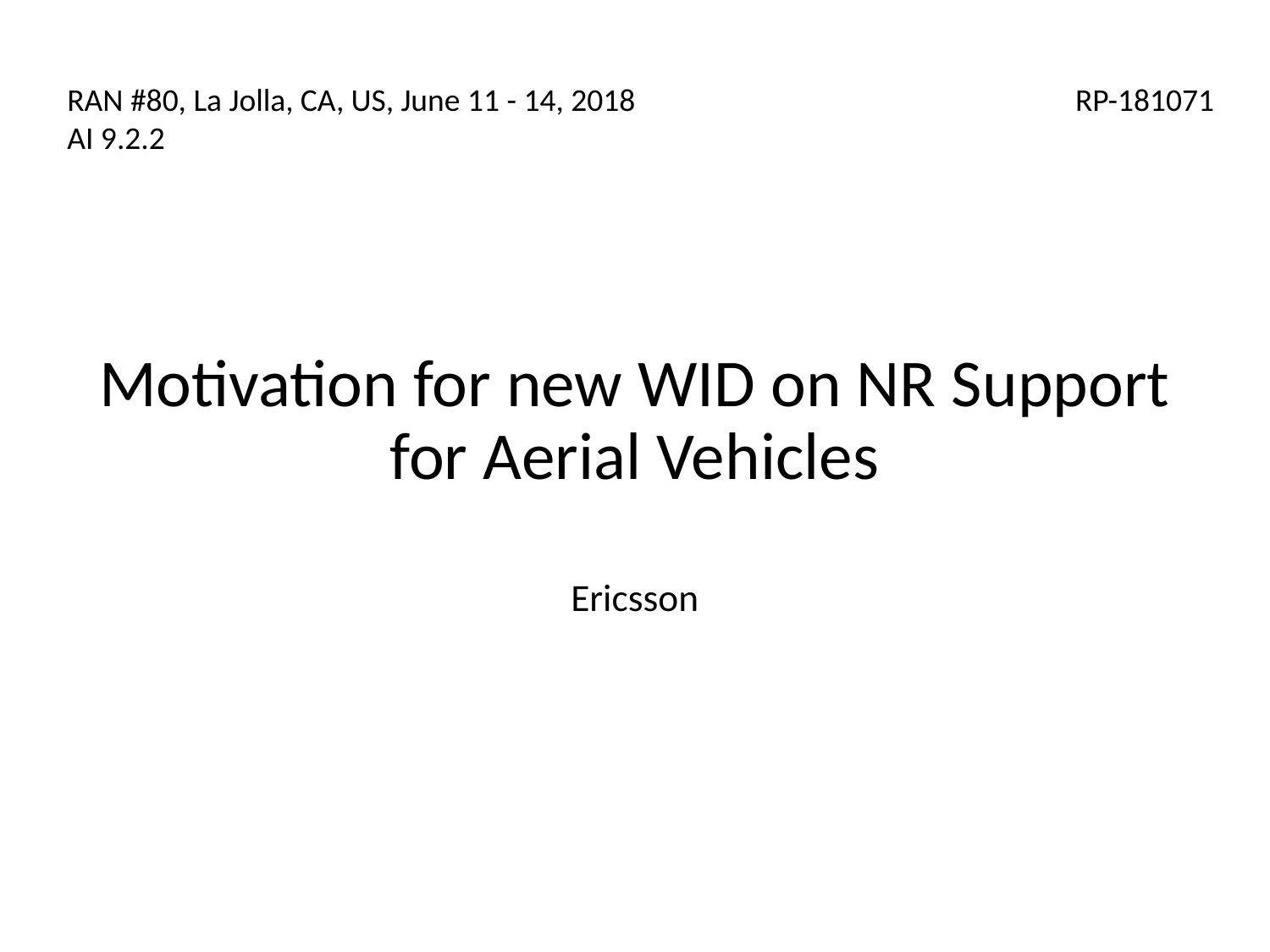

RP-181071
RAN #80, La Jolla, CA, US, June 11 - 14, 2018
AI 9.2.2
# Motivation for new WID on NR Support for Aerial Vehicles
Ericsson